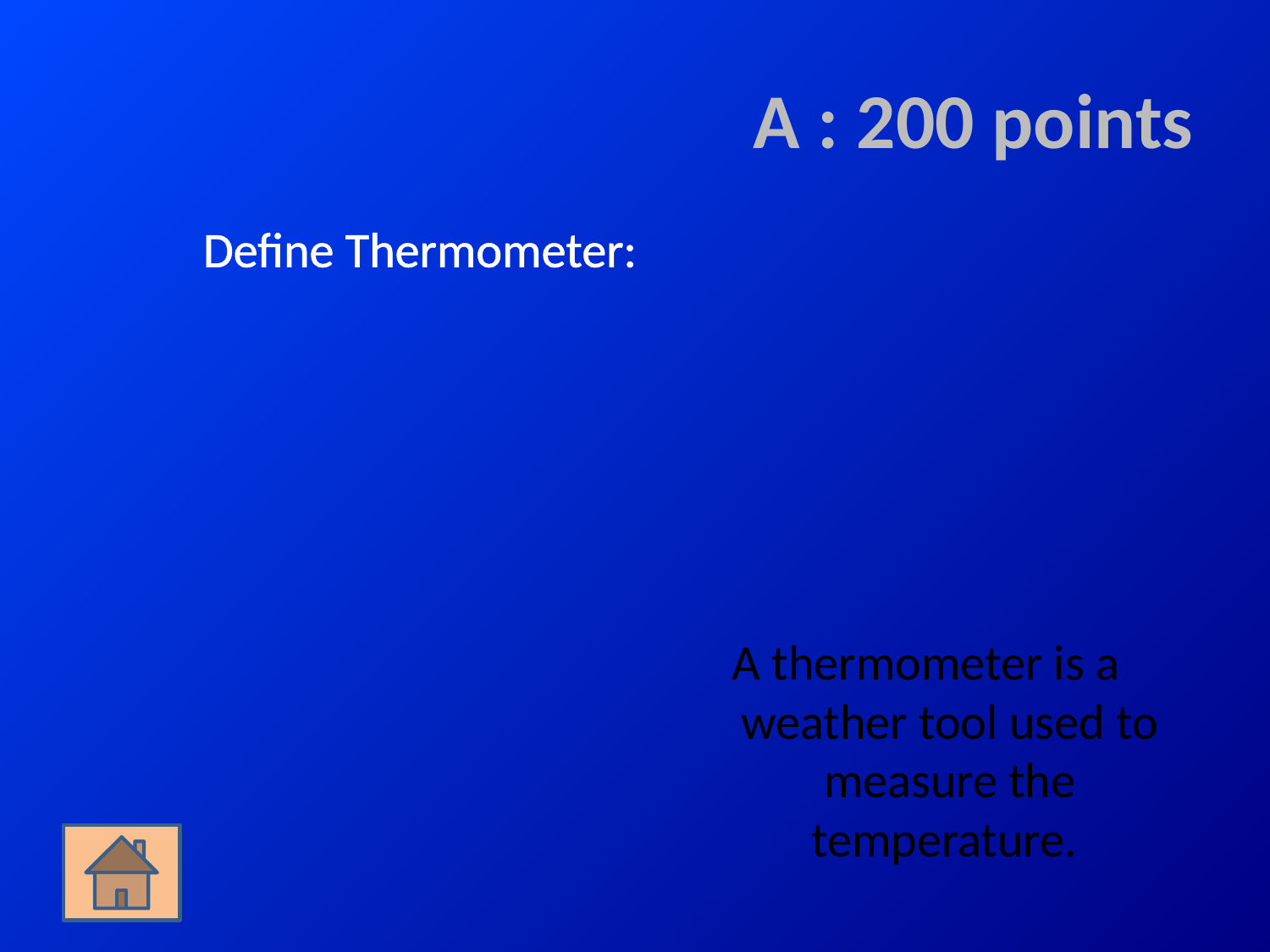

# A : 200 points
Define Thermometer:
A thermometer is a weather tool used to measure the temperature.